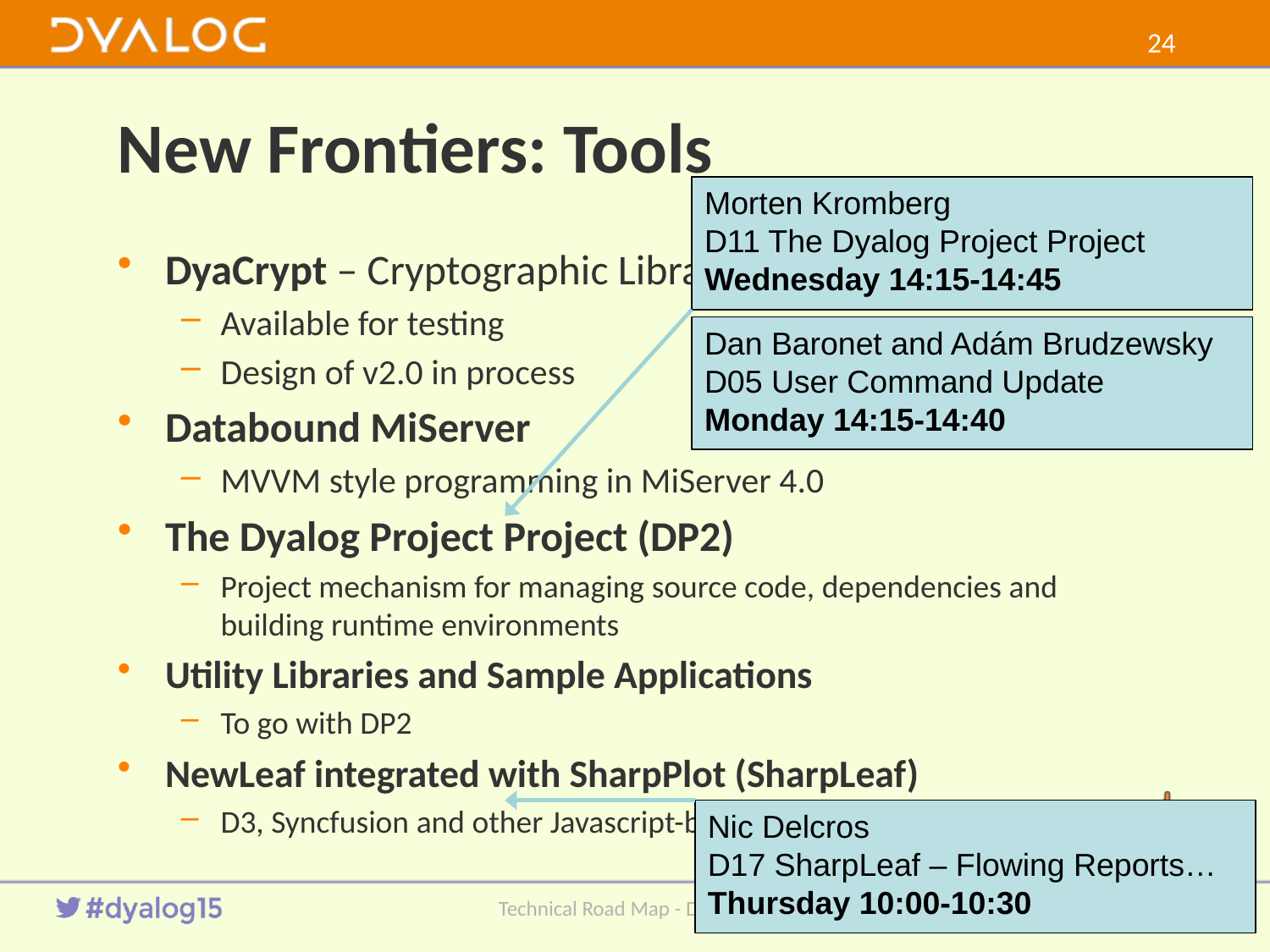

24
# New Frontiers: Tools
Morten Kromberg
D11 The Dyalog Project Project
Wednesday 14:15-14:45
DyaCrypt – Cryptographic Library
Available for testing
Design of v2.0 in process
Databound MiServer
MVVM style programming in MiServer 4.0
The Dyalog Project Project (DP2)
Project mechanism for managing source code, dependencies and building runtime environments
Utility Libraries and Sample Applications
To go with DP2
NewLeaf integrated with SharpPlot (SharpLeaf)
D3, Syncfusion and other Javascript-based tools via MiServer
Dan Baronet and Adám Brudzewsky
D05 User Command Update
Monday 14:15-14:40
Nic Delcros
D17 SharpLeaf – Flowing Reports…
Thursday 10:00-10:30
Technical Road Map - Dyalog'15